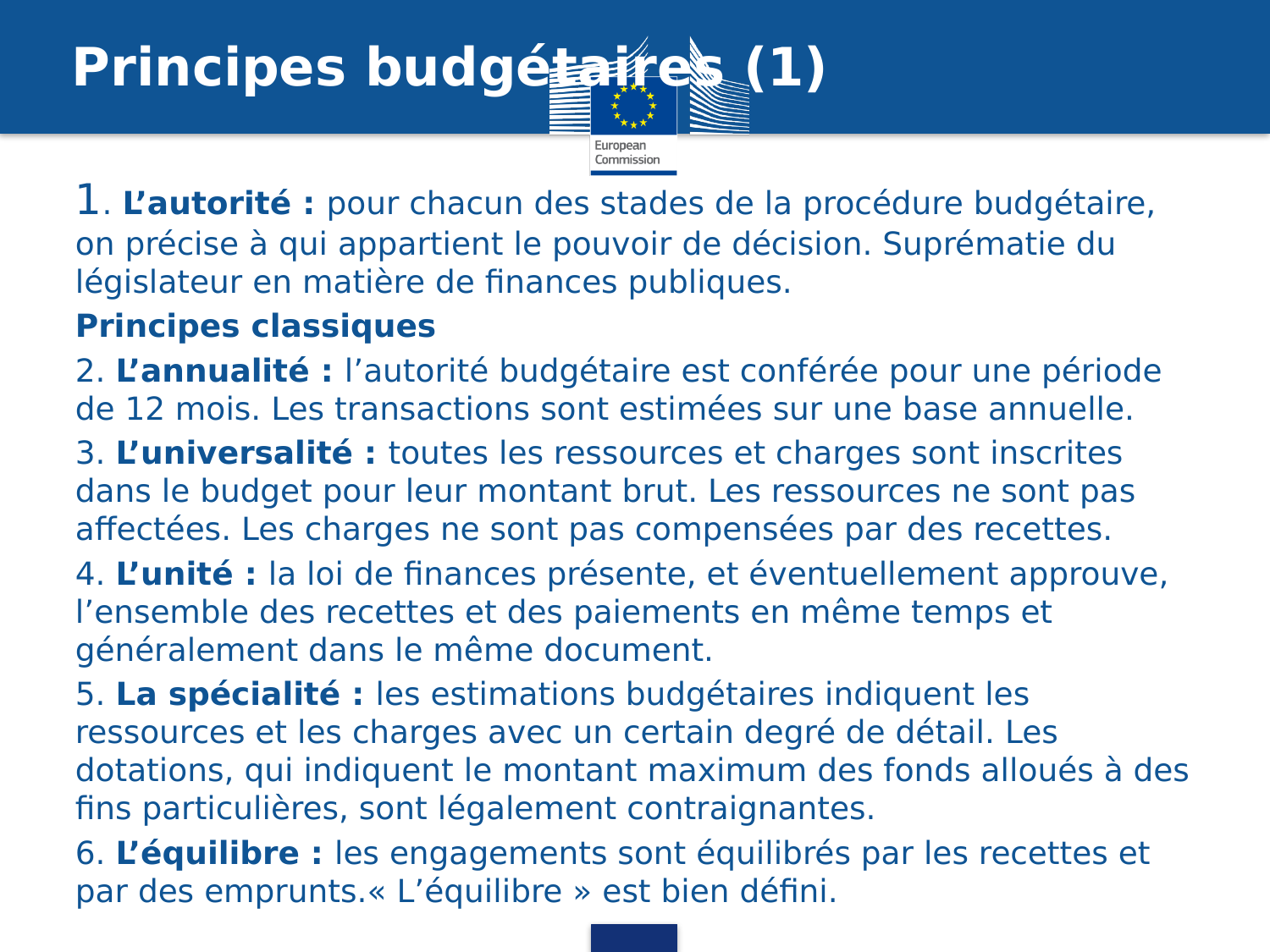

# Principes budgétaires (1)
1. L’autorité : pour chacun des stades de la procédure budgétaire, on précise à qui appartient le pouvoir de décision. Suprématie du législateur en matière de finances publiques.
Principes classiques
2. L’annualité : l’autorité budgétaire est conférée pour une période de 12 mois. Les transactions sont estimées sur une base annuelle.
3. L’universalité : toutes les ressources et charges sont inscrites dans le budget pour leur montant brut. Les ressources ne sont pas affectées. Les charges ne sont pas compensées par des recettes.
4. L’unité : la loi de finances présente, et éventuellement approuve, l’ensemble des recettes et des paiements en même temps et généralement dans le même document.
5. La spécialité : les estimations budgétaires indiquent les ressources et les charges avec un certain degré de détail. Les dotations, qui indiquent le montant maximum des fonds alloués à des fins particulières, sont légalement contraignantes.
6. L’équilibre : les engagements sont équilibrés par les recettes et par des emprunts.« L’équilibre » est bien défini.